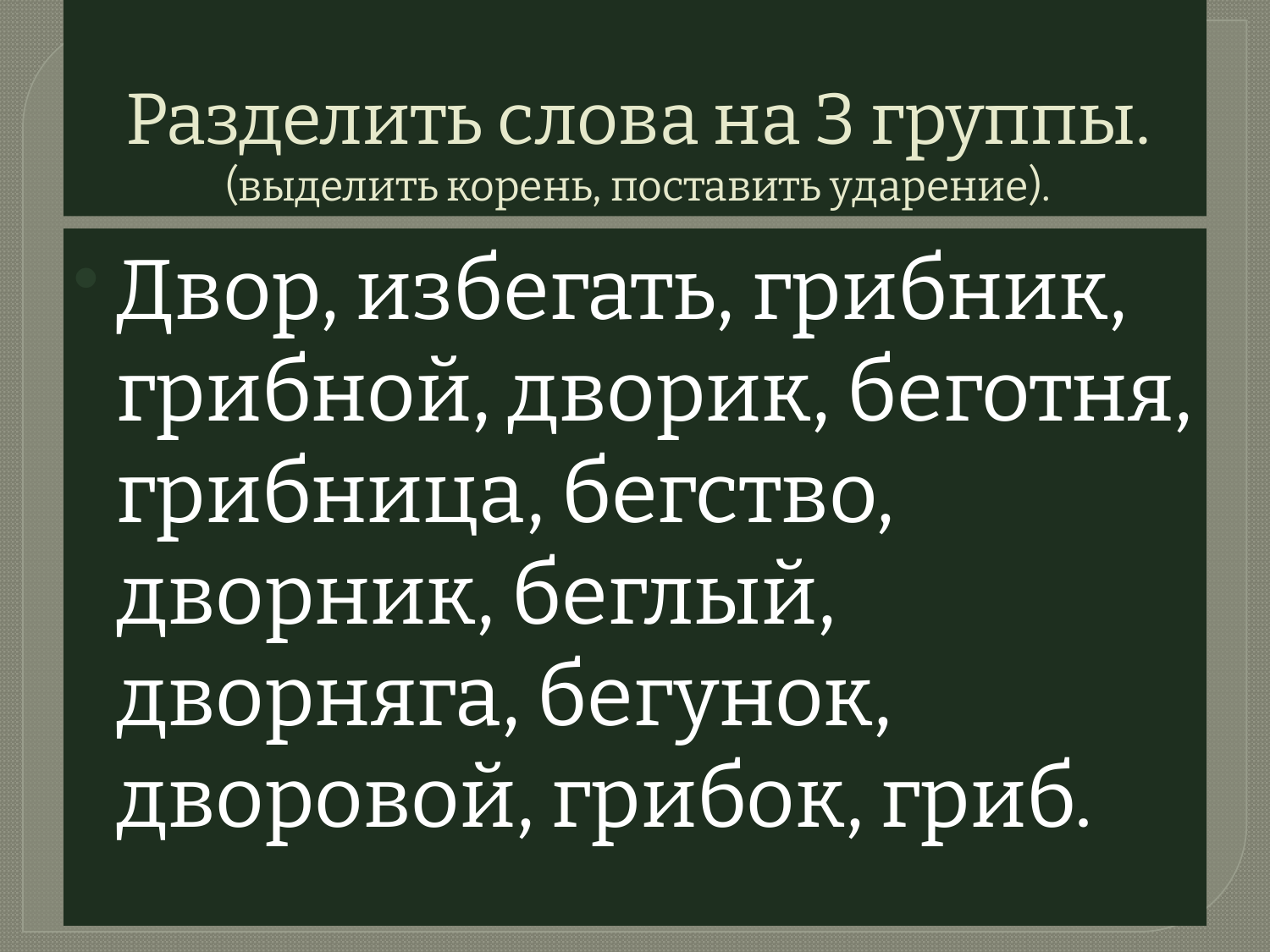

# Разделить слова на 3 группы. (выделить корень, поставить ударение).
Двор, избегать, грибник, грибной, дворик, беготня, грибница, бегство, дворник, беглый, дворняга, бегунок, дворовой, грибок, гриб.